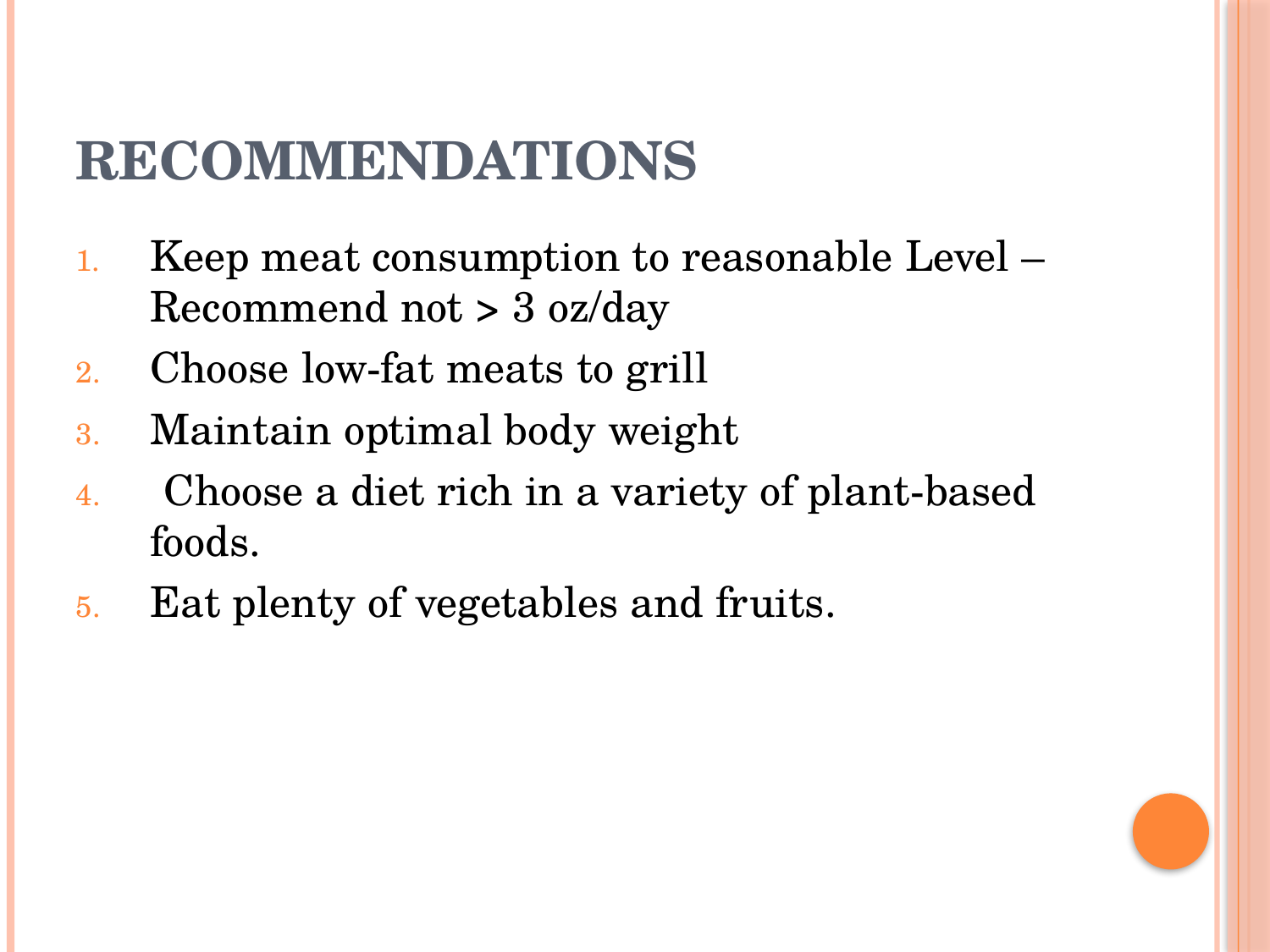

# Recommendations
Keep meat consumption to reasonable Level – Recommend not > 3 oz/day
Choose low-fat meats to grill
Maintain optimal body weight
 Choose a diet rich in a variety of plant-based foods.
Eat plenty of vegetables and fruits.